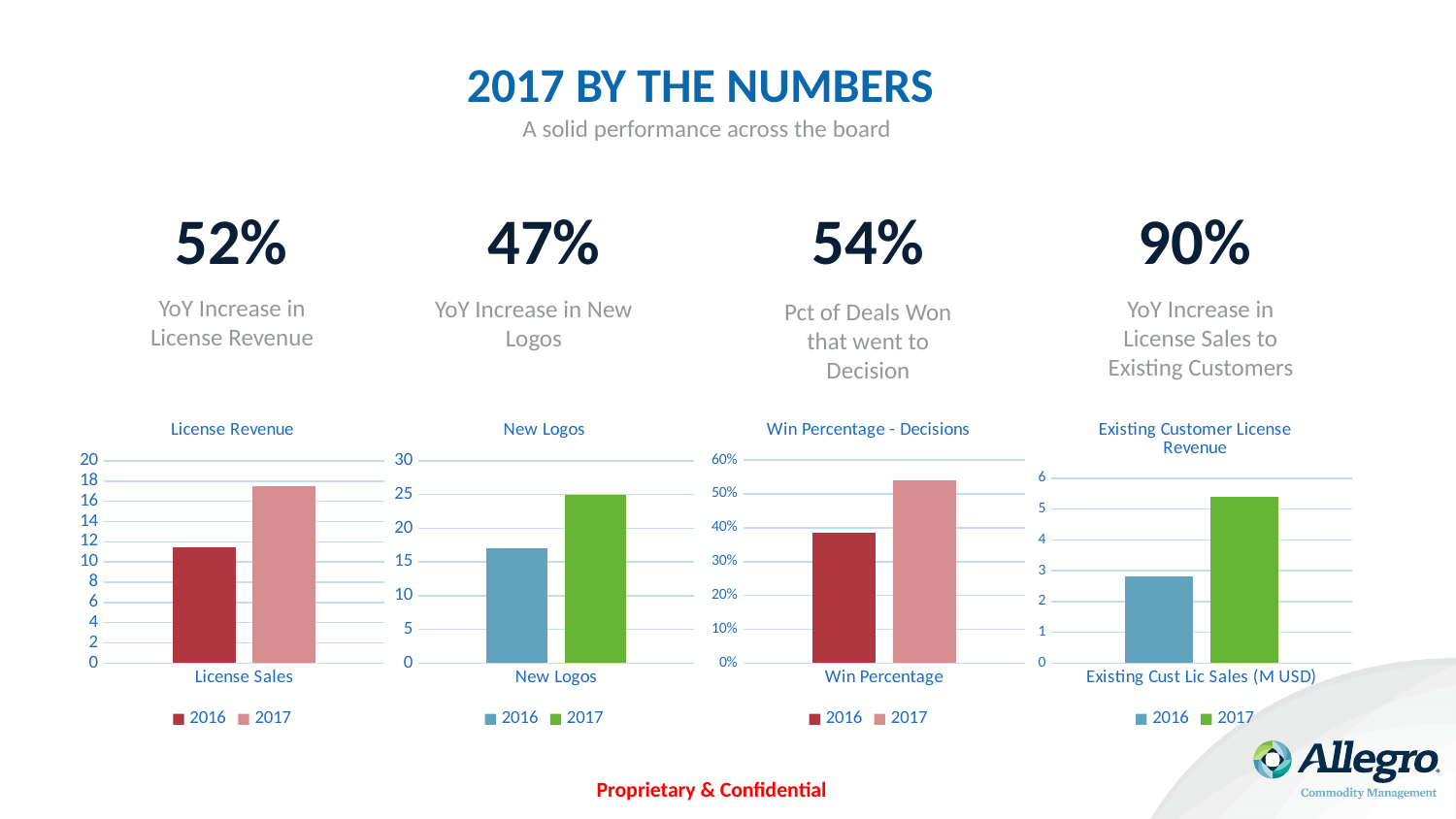

2017 BY THE NUMBERS
A solid performance across the board
90%
47%
54%
52%
YoY Increase in License Revenue
YoY Increase in License Sales to Existing Customers
YoY Increase in New Logos
Pct of Deals Won that went to Decision

### Chart: License Revenue

| Category | 2016 | 2017 |
|---|---|---|
| License Sales | 11.5 | 17.5 |

### Chart: New Logos

| Category | 2016 | 2017 |
|---|---|---|
| New Logos | 17.0 | 25.0 |

### Chart: Win Percentage - Decisions

| Category | 2016 | 2017 |
|---|---|---|
| Win Percentage | 0.385 | 0.54 |

### Chart: Existing Customer License Revenue

| Category | 2016 | 2017 |
|---|---|---|
| Existing Cust Lic Sales (M USD) | 2.8 | 5.4 |